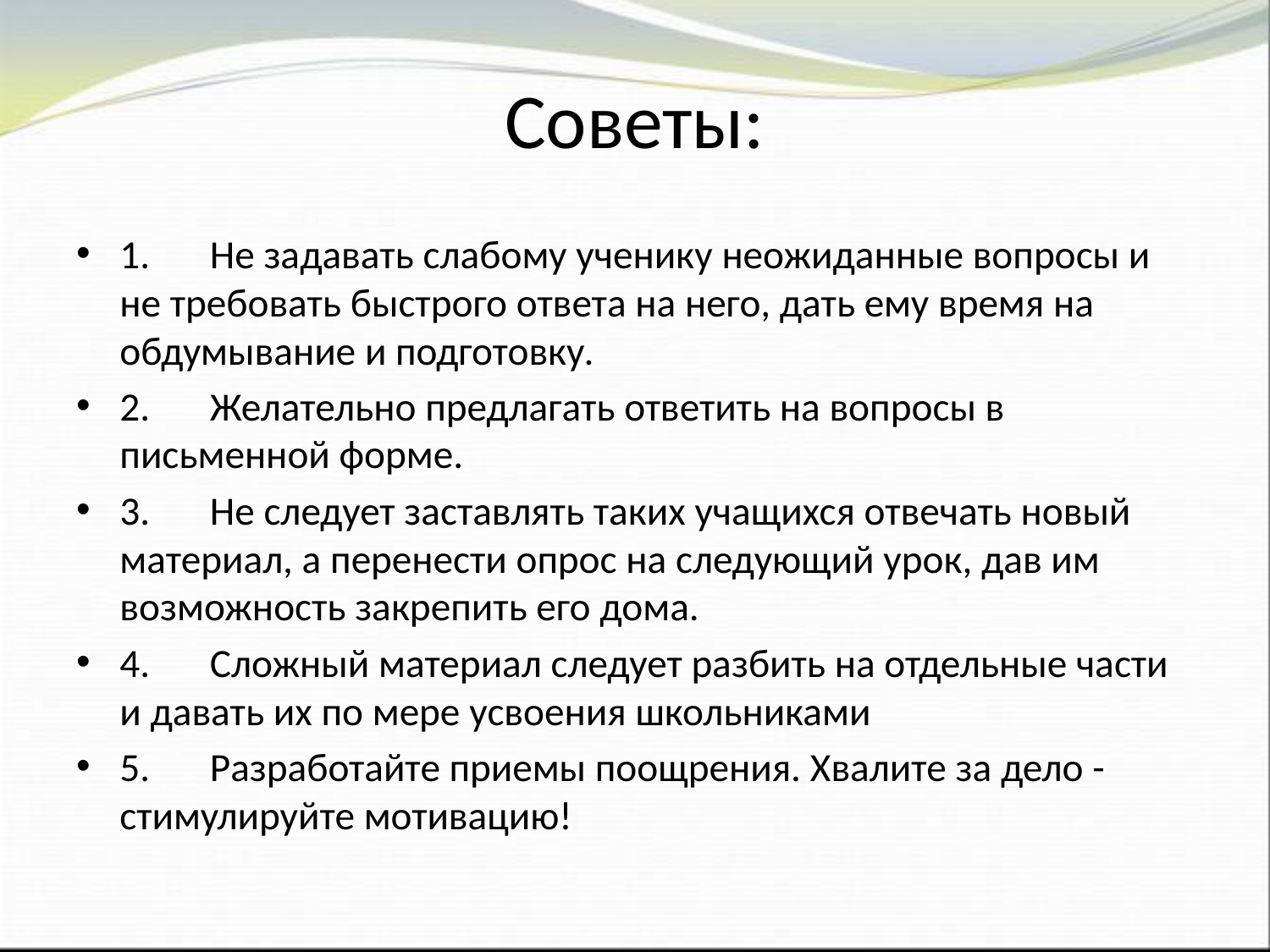

# Советы:
1.	Не задавать слабому ученику неожиданные вопросы и не требовать быстрого ответа на него, дать ему время на обдумывание и подготовку.
2.	Желательно предлагать ответить на вопросы в письменной форме.
3.	Не следует заставлять таких учащихся отвечать новый материал, а перенести опрос на следующий урок, дав им возможность закрепить его дома.
4.	Сложный материал следует разбить на отдельные части и давать их по мере усвоения школьниками
5.	Разработайте приемы поощрения. Хвалите за дело - стимулируйте мотивацию!